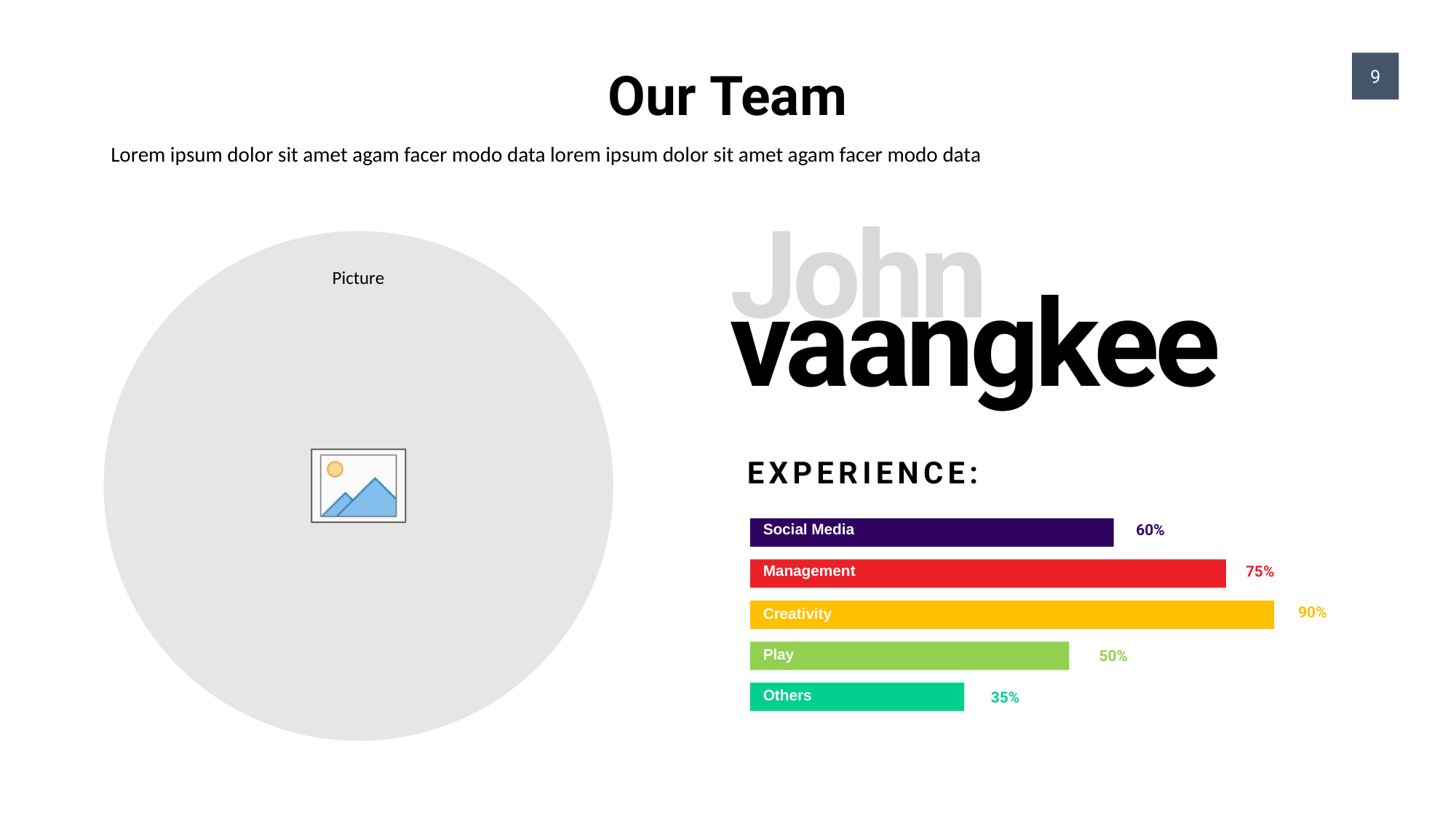

Our Team
9
Lorem ipsum dolor sit amet agam facer modo data lorem ipsum dolor sit amet agam facer modo data

John
vaangkee
EXPERIENCE:

Social Media
60%
Management
75%
90%
Creativity
Play
50%
Others
35%